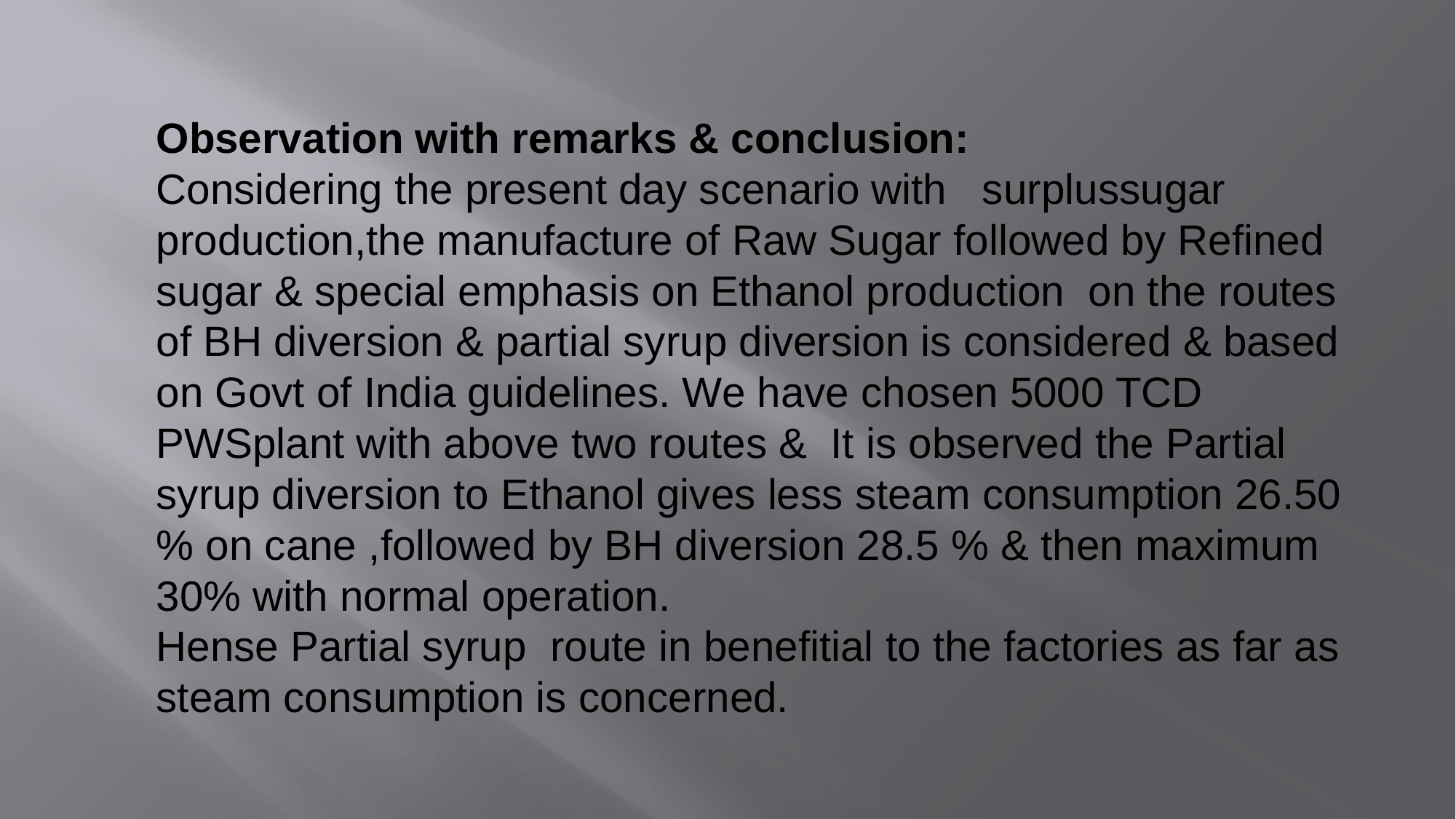

# Observation with remarks & conclusion: Considering the present day scenario with   surplussugar production,the manufacture of Raw Sugar followed by Refined sugar & special emphasis on Ethanol production  on the routes of BH diversion & partial syrup diversion is considered & based on Govt of India guidelines. We have chosen 5000 TCD PWSplant with above two routes &  It is observed the Partial syrup diversion to Ethanol gives less steam consumption 26.50 % on cane ,followed by BH diversion 28.5 % & then maximum 30% with normal operation. Hense Partial syrup  route in benefitial to the factories as far as steam consumption is concerned.